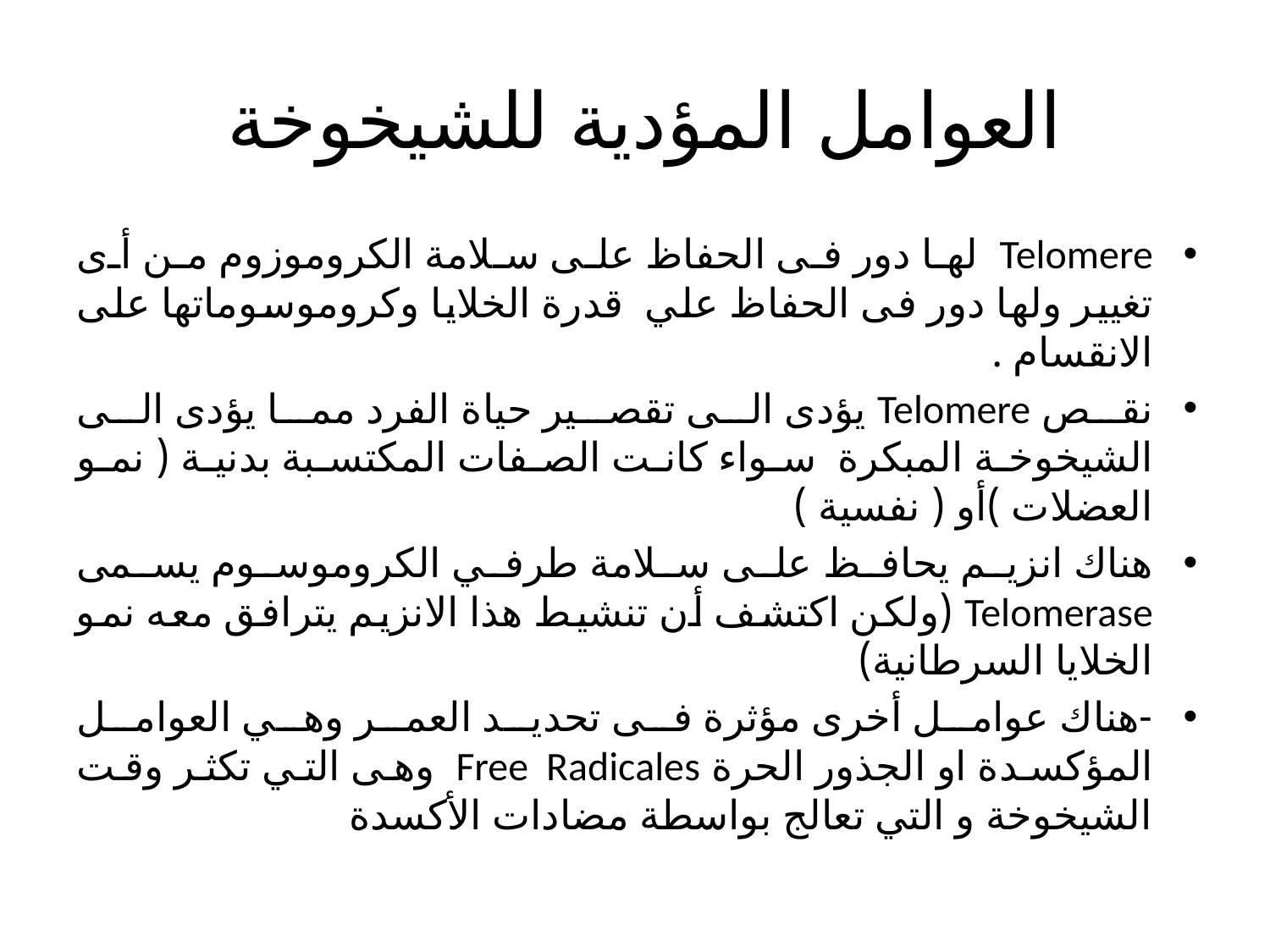

# العوامل المؤدية للشيخوخة
Telomere  لها دور فى الحفاظ على سلامة الكروموزوم من أى تغيير ولها دور فى الحفاظ علي  قدرة الخلايا وكروموسوماتها على الانقسام .
نقص Telomere يؤدى الى تقصير حياة الفرد مما يؤدى الى الشيخوخة المبكرة  سواء كانت الصفات المكتسبة بدنية ( نمو العضلات )أو ( نفسية )
هناك انزيم يحافظ على سلامة طرفي الكروموسوم يسمى Telomerase (ولكن اكتشف أن تنشيط هذا الانزيم يترافق معه نمو الخلايا السرطانية)
-هناك عوامل أخرى مؤثرة فى تحديد العمر وهي العوامل المؤكسدة او الجذور الحرة Free Radicales  وهى التي تكثر وقت الشيخوخة و التي تعالج بواسطة مضادات الأكسدة